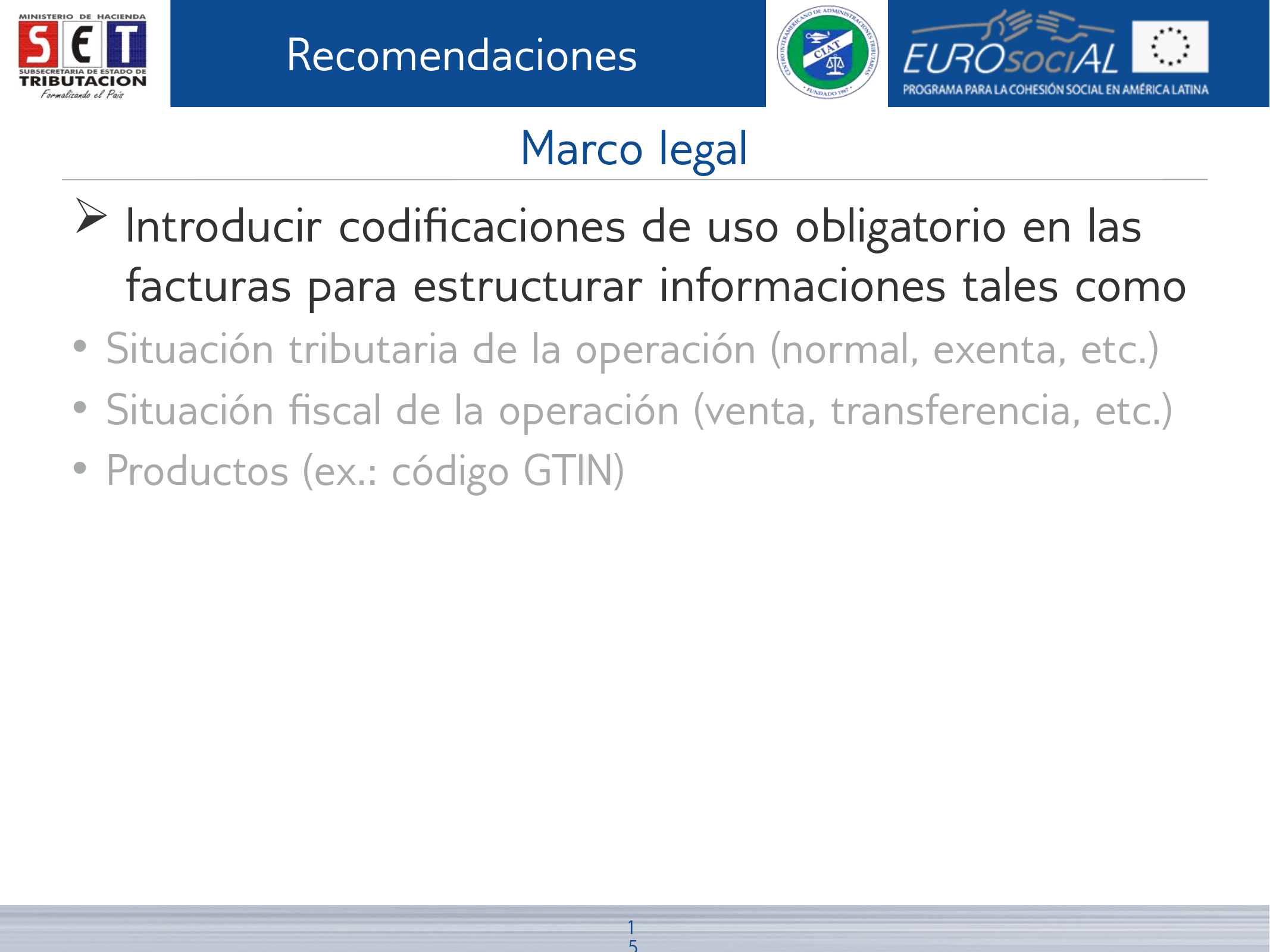

Recomendaciones
# Marco legal
Introducir codificaciones de uso obligatorio en las facturas para estructurar informaciones tales como
Situación tributaria de la operación (normal, exenta, etc.)
Situación fiscal de la operación (venta, transferencia, etc.)
Productos (ex.: código GTIN)
15